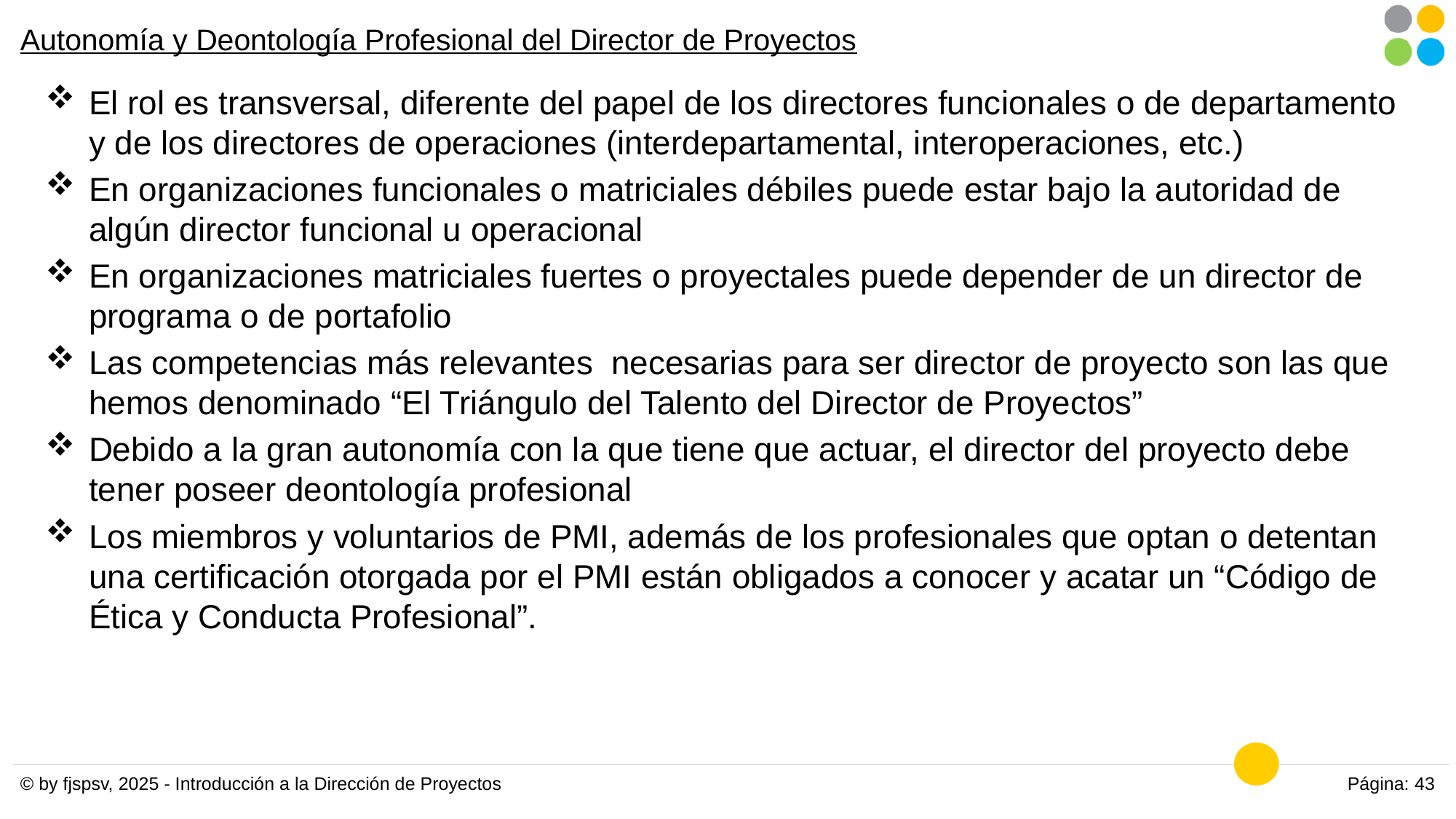

# Autonomía y Deontología Profesional del Director de Proyectos
El rol es transversal, diferente del papel de los directores funcionales o de departamento y de los directores de operaciones (interdepartamental, interoperaciones, etc.)
En organizaciones funcionales o matriciales débiles puede estar bajo la autoridad de algún director funcional u operacional
En organizaciones matriciales fuertes o proyectales puede depender de un director de programa o de portafolio
Las competencias más relevantes  necesarias para ser director de proyecto son las que hemos denominado “El Triángulo del Talento del Director de Proyectos”
Debido a la gran autonomía con la que tiene que actuar, el director del proyecto debe tener poseer deontología profesional
Los miembros y voluntarios de PMI, además de los profesionales que optan o detentan una certificación otorgada por el PMI están obligados a conocer y acatar un “Código de Ética y Conducta Profesional”.
© by fjspsv, 2025 - Introducción a la Dirección de Proyectos
Página: 43